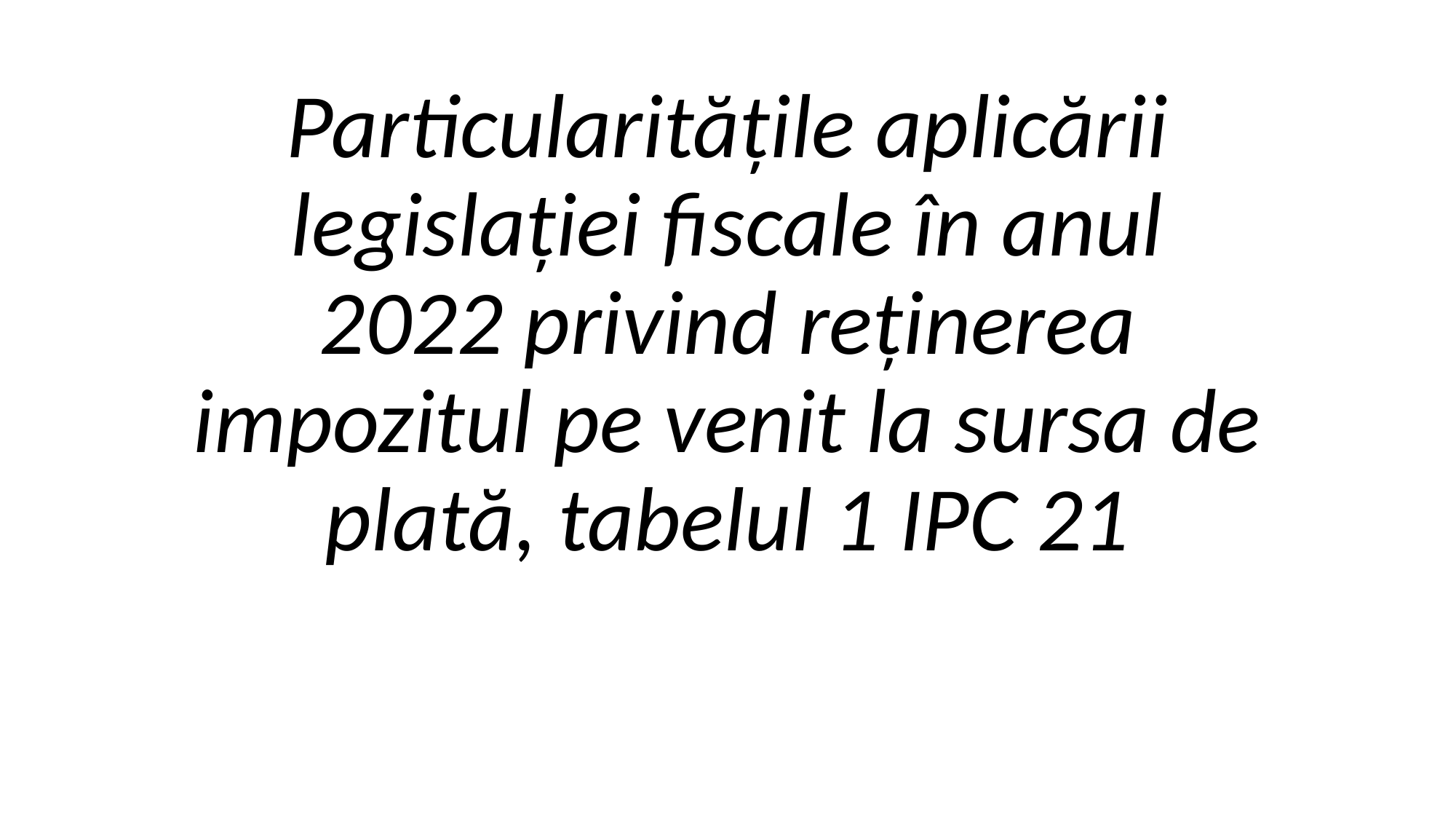

# Particularitățile aplicării legislației fiscale în anul 2022 privind reținerea impozitul pe venit la sursa de plată, tabelul 1 IPC 21